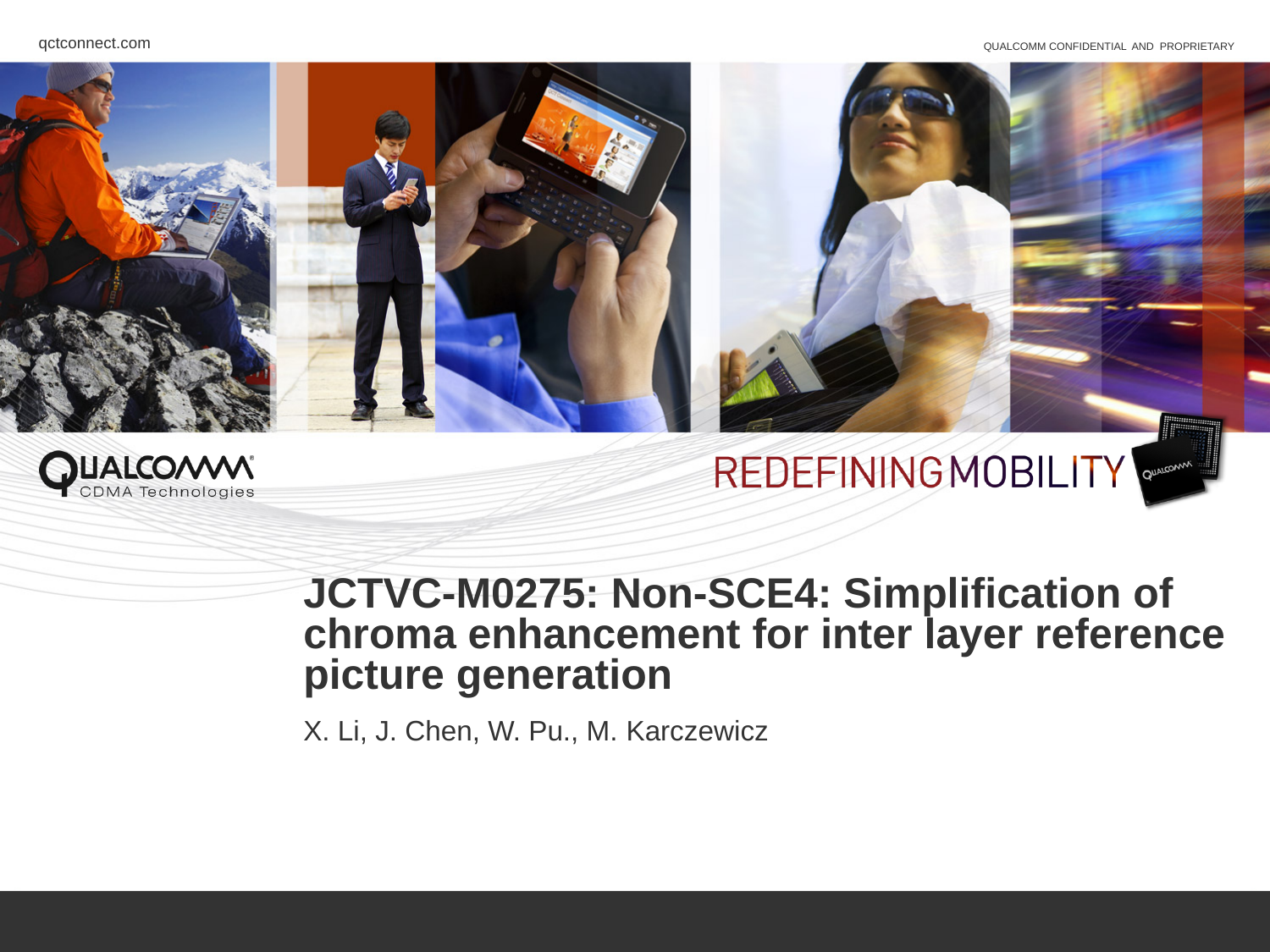

# JCTVC-M0275: Non-SCE4: Simplification of chroma enhancement for inter layer reference picture generation
X. Li, J. Chen, W. Pu., M. Karczewicz